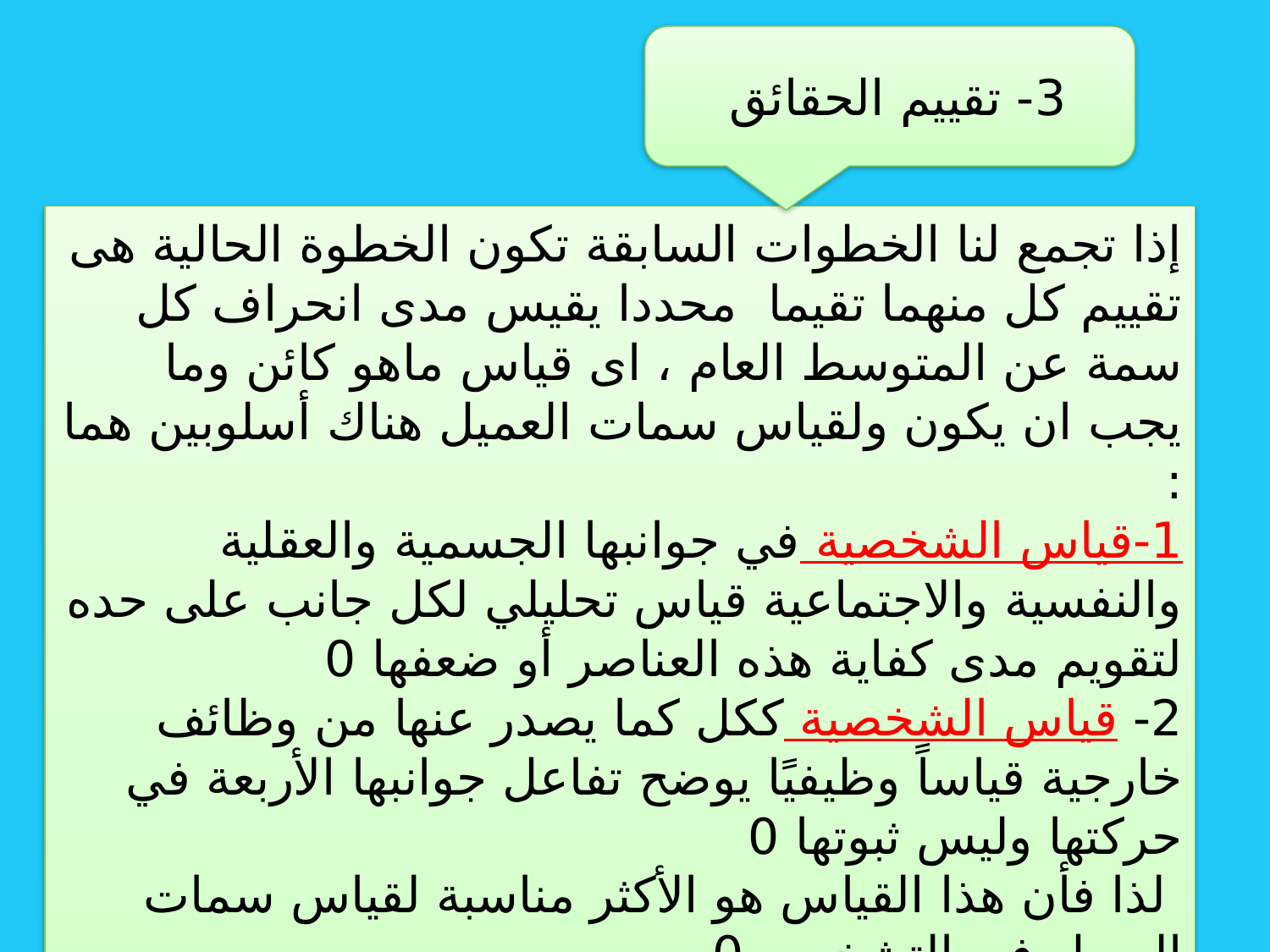

3- تقييم الحقائق
إذا تجمع لنا الخطوات السابقة تكون الخطوة الحالية هى تقييم كل منهما تقيما  محددا يقيس مدى انحراف كل سمة عن المتوسط العام ، اى قياس ماهو كائن وما يجب ان يكون ولقياس سمات العميل هناك أسلوبين هما :
1-قياس الشخصية في جوانبها الجسمية والعقلية والنفسية والاجتماعية قياس تحليلي لكل جانب على حده لتقويم مدى كفاية هذه العناصر أو ضعفها 0
2- قياس الشخصية ككل كما يصدر عنها من وظائف خارجية قياساً وظيفيًا يوضح تفاعل جوانبها الأربعة في حركتها وليس ثبوتها 0
 لذا فأن هذا القياس هو الأكثر مناسبة لقياس سمات العميل في التشخيص 0